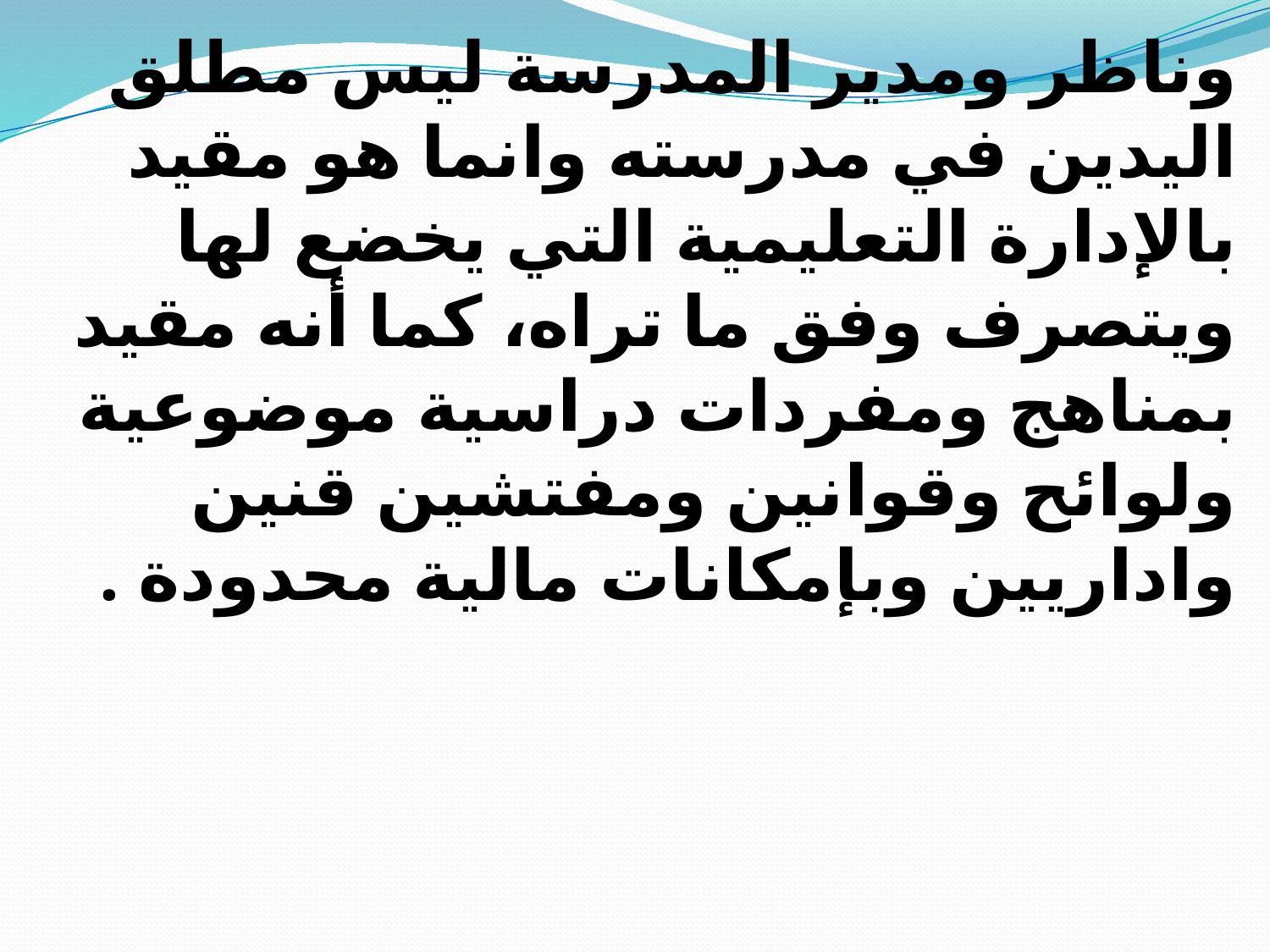

وناظر ومدير المدرسة ليس مطلق اليدين في مدرسته وانما هو مقيد بالإدارة التعليمية التي يخضع لها ويتصرف وفق ما تراه، كما أنه مقيد بمناهج ومفردات دراسية موضوعية ولوائح وقوانین ومفتشين قنين واداريين وبإمكانات مالية محدودة .